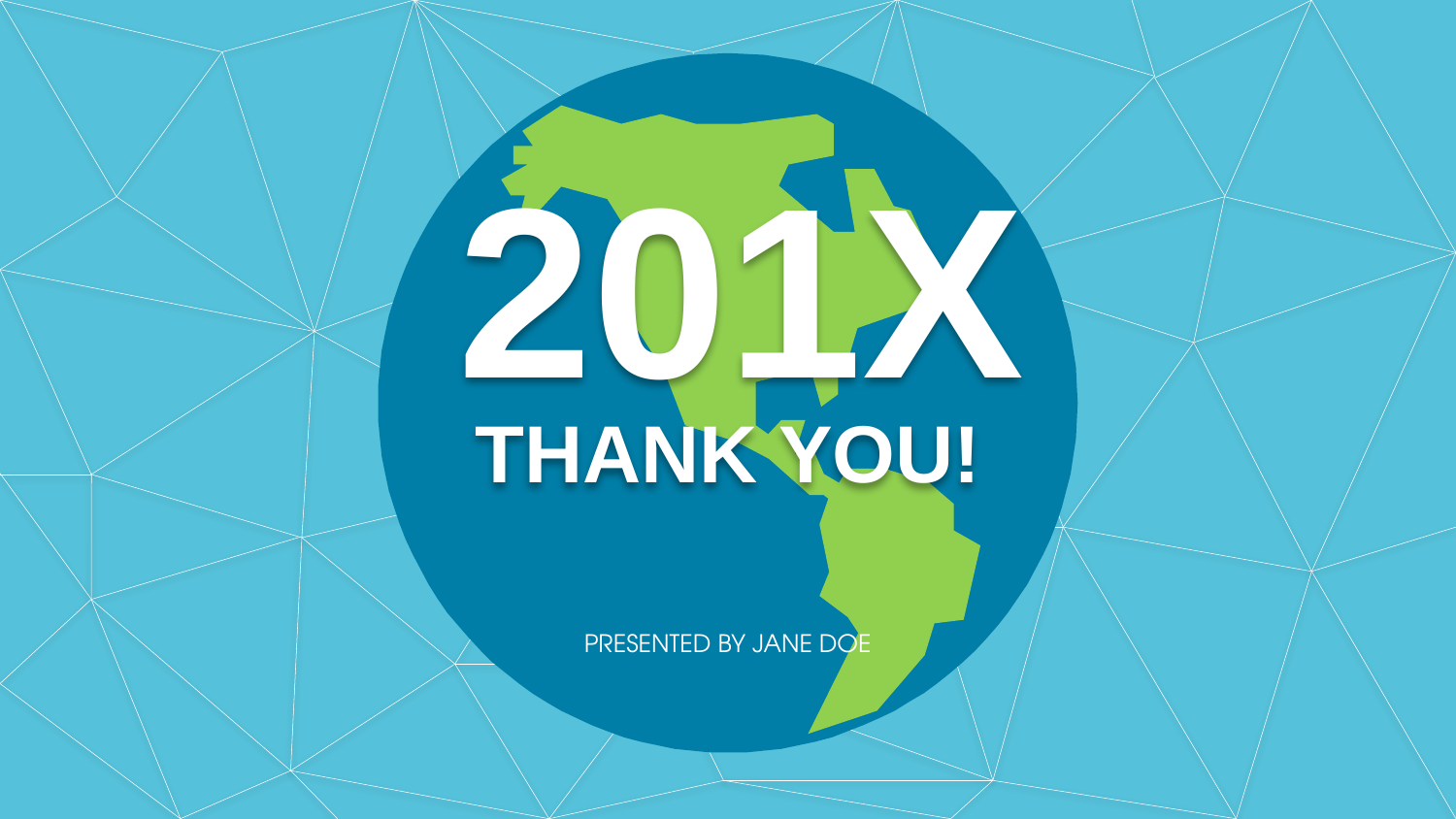

201X
THANK YOU!
PRESENTED BY JANE DOE